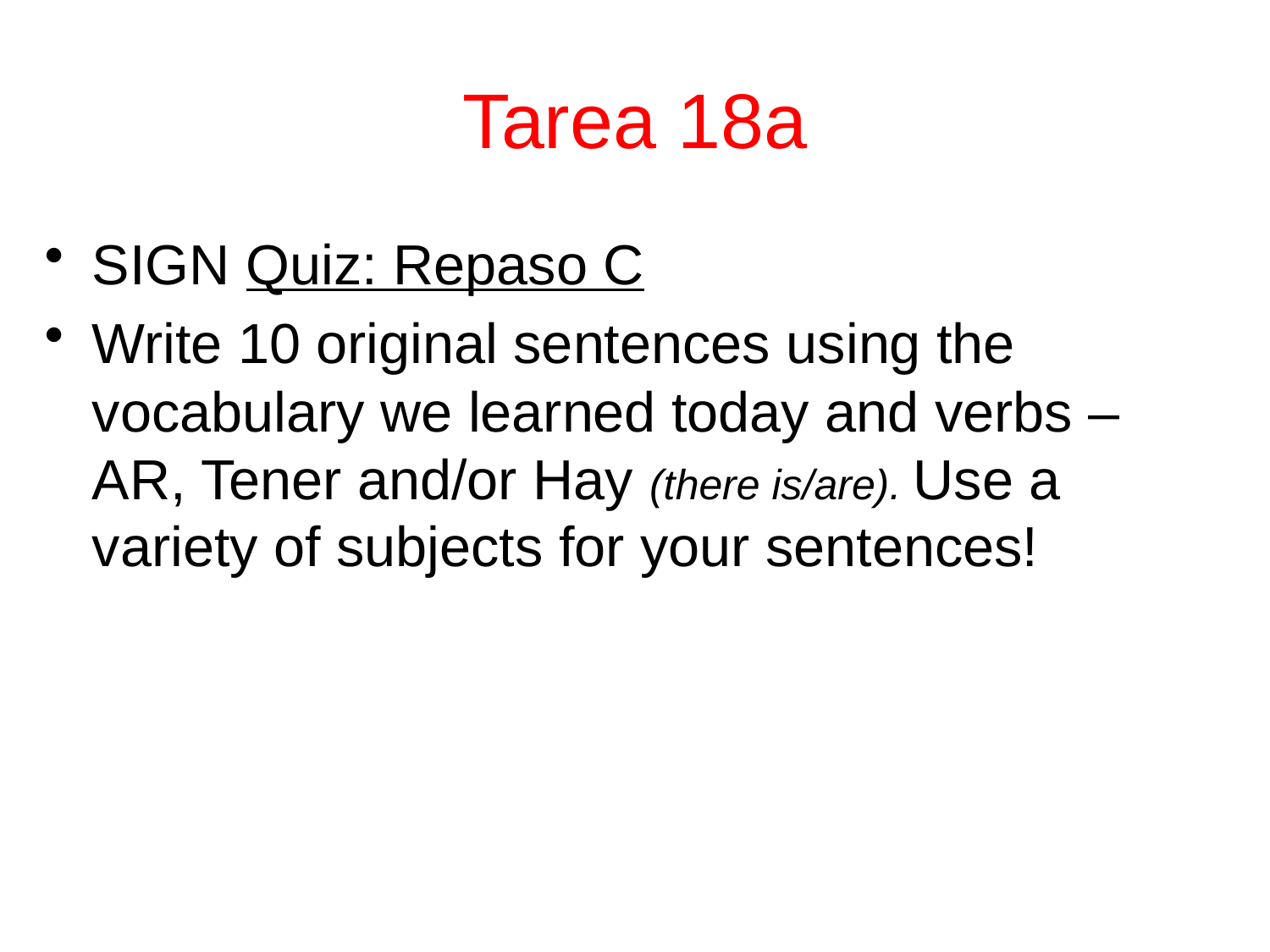

# Tarea 18a
SIGN Quiz: Repaso C
Write 10 original sentences using the vocabulary we learned today and verbs –AR, Tener and/or Hay (there is/are). Use a variety of subjects for your sentences!